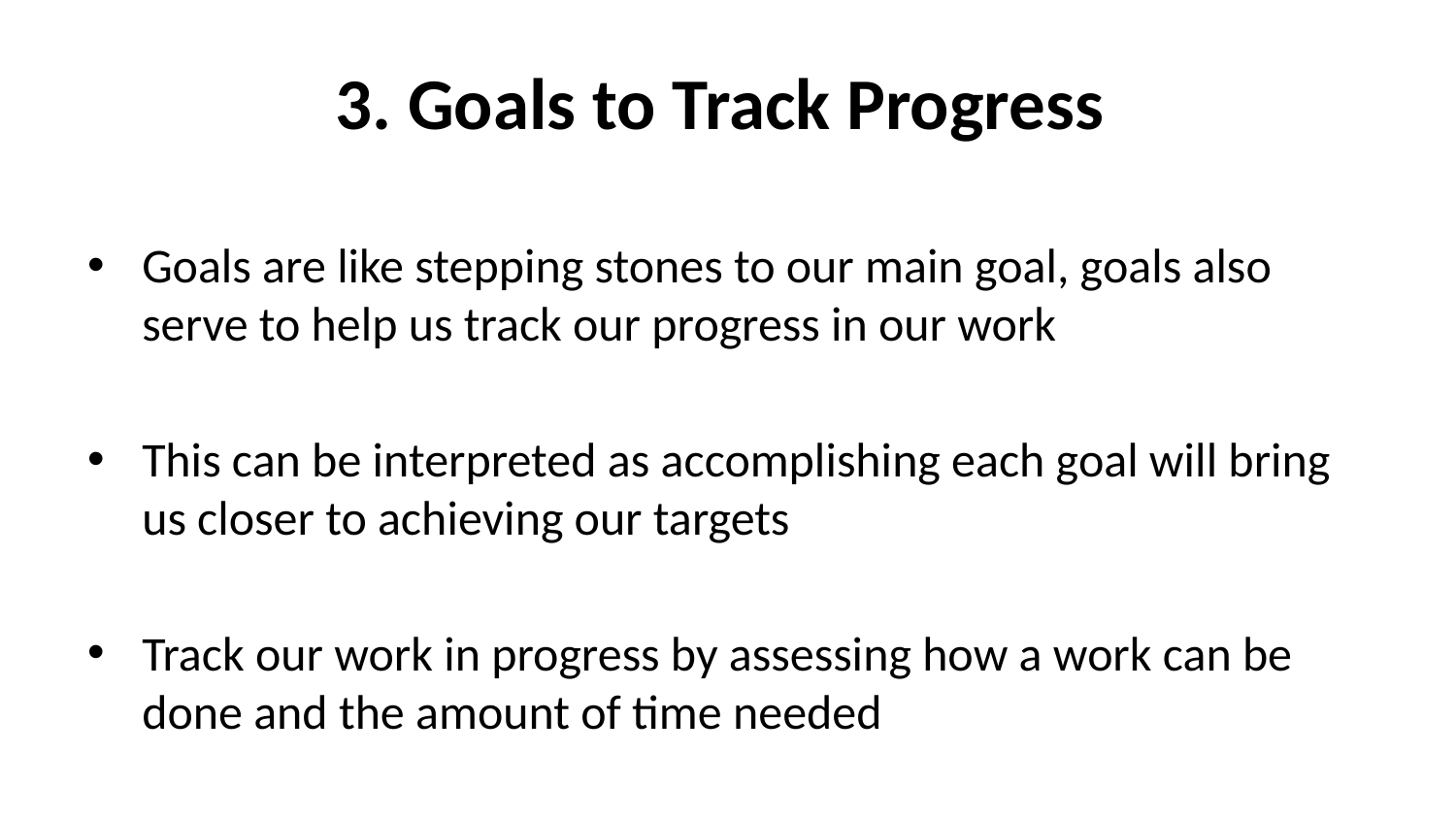

# 3. Goals to Track Progress
Goals are like stepping stones to our main goal, goals also serve to help us track our progress in our work

This can be interpreted as accomplishing each goal will bring us closer to achieving our targets

Track our work in progress by assessing how a work can be done and the amount of time needed